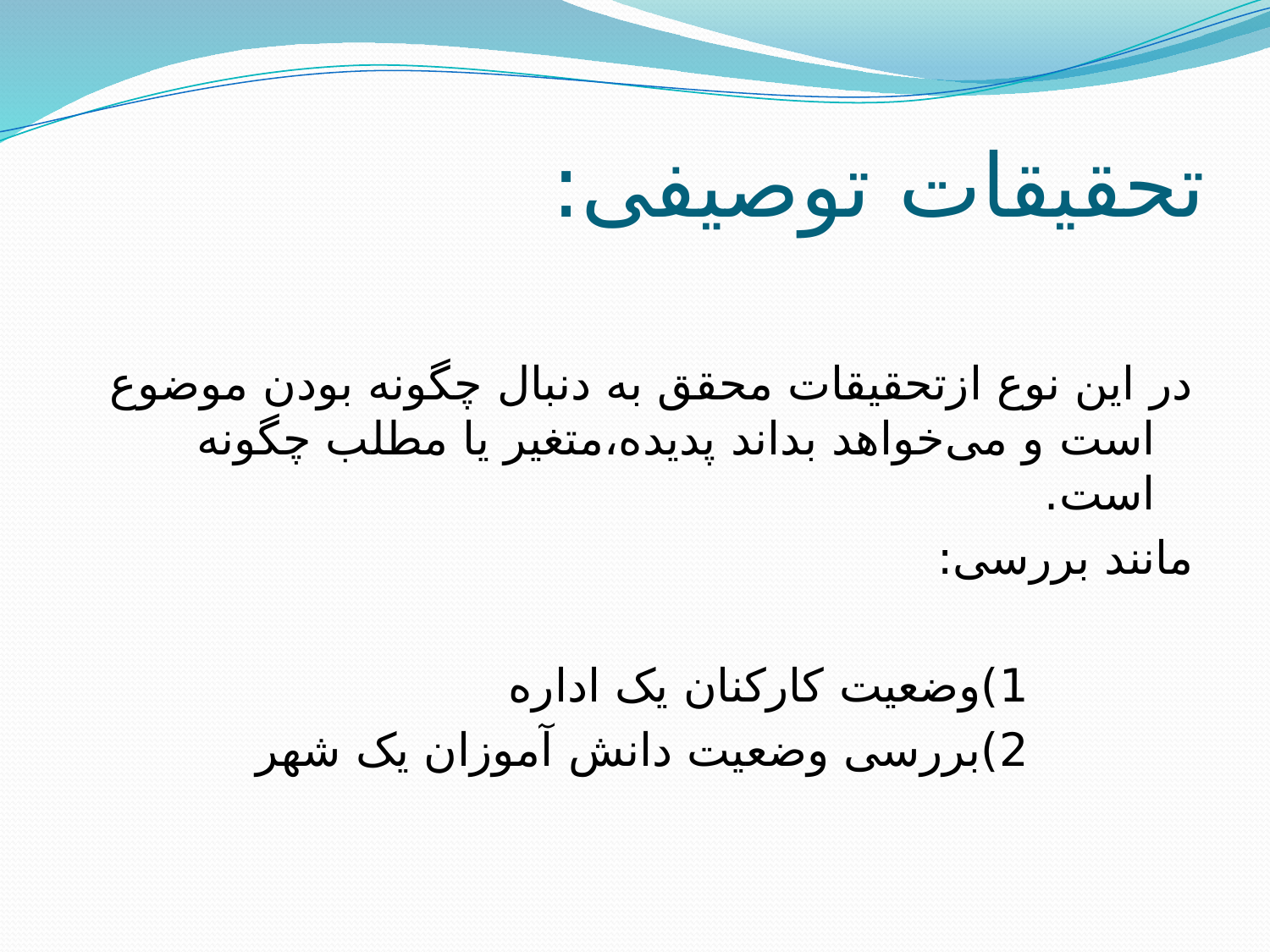

# تحقیقات توصیفی:

در این نوع ازتحقیقات محقق به دنبال چگونه بودن موضوع است و می‌خواهد بداند پدیده،متغیر یا مطلب چگونه است.
مانند بررسی:

			1)وضعیت کارکنان یک اداره
			2)بررسی وضعیت دانش آموزان یک شهر